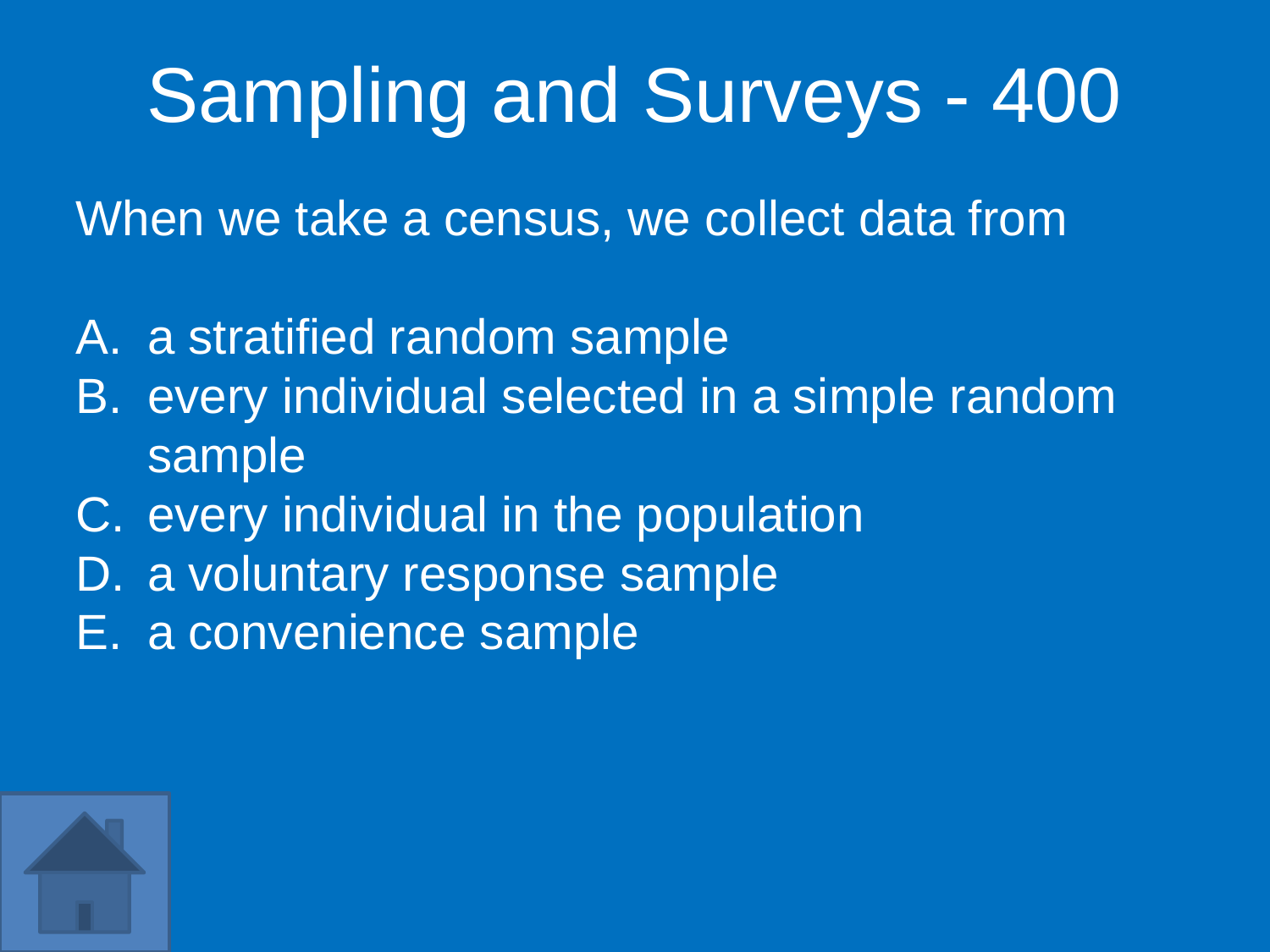

Sampling and Surveys - 400
When we take a census, we collect data from

a stratified random sample
every individual selected in a simple random sample
every individual in the population
a voluntary response sample
a convenience sample